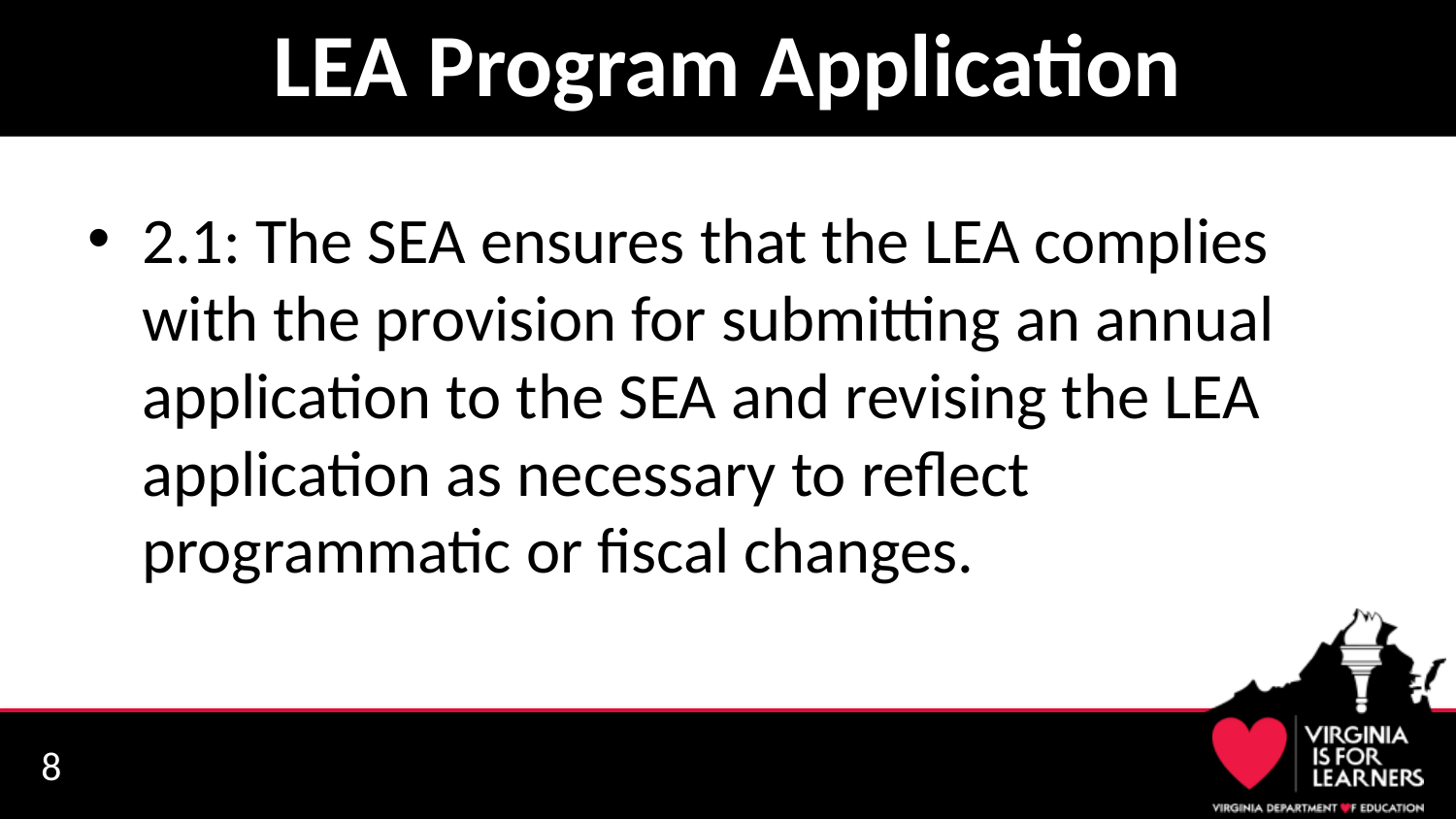

# LEA Program Application
2.1: The SEA ensures that the LEA complies with the provision for submitting an annual application to the SEA and revising the LEA application as necessary to reflect programmatic or fiscal changes.